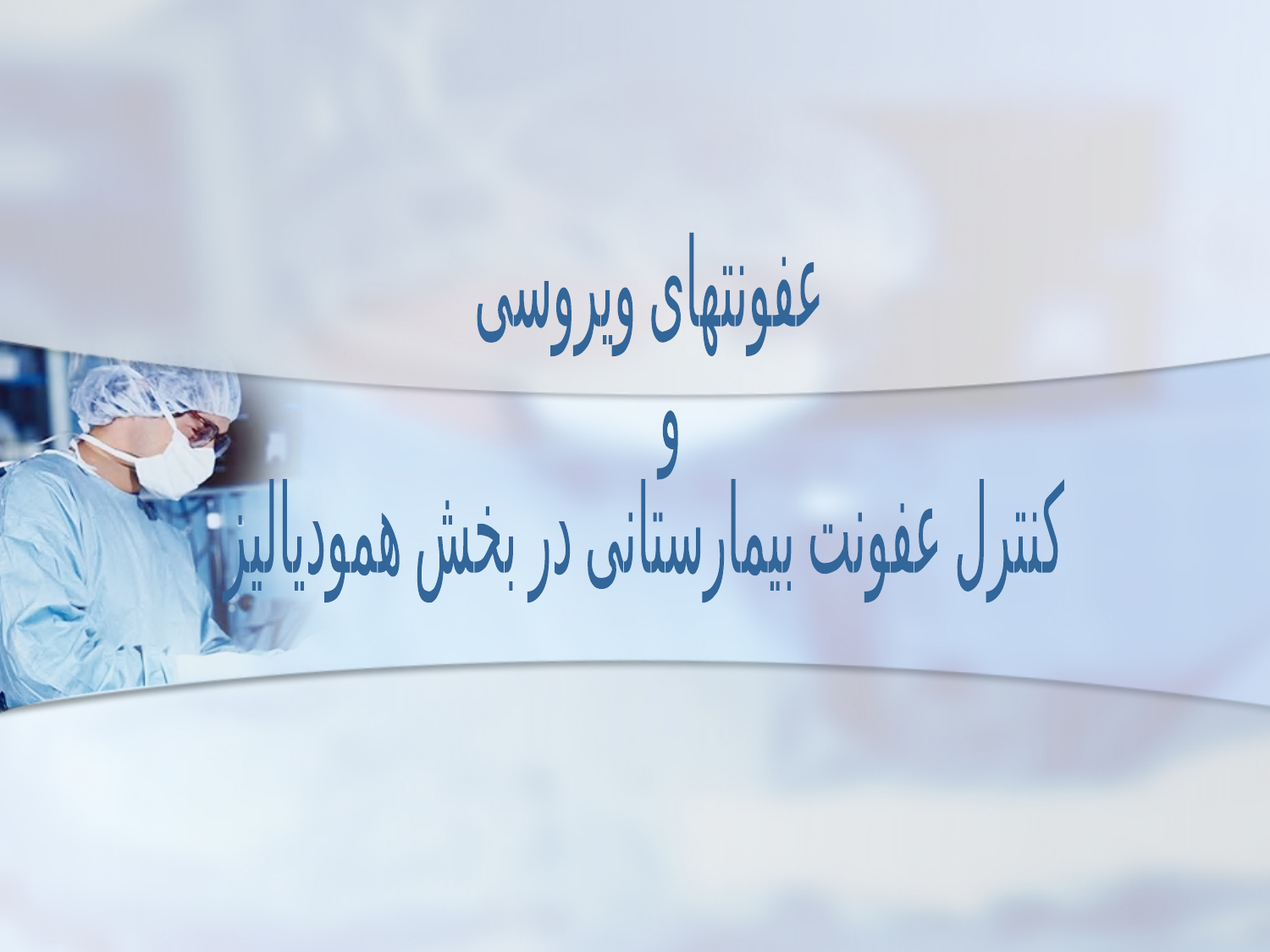

عفونتهای ویروسی
 و
کنترل عفونت بیمارستانی در بخش همودیالیز